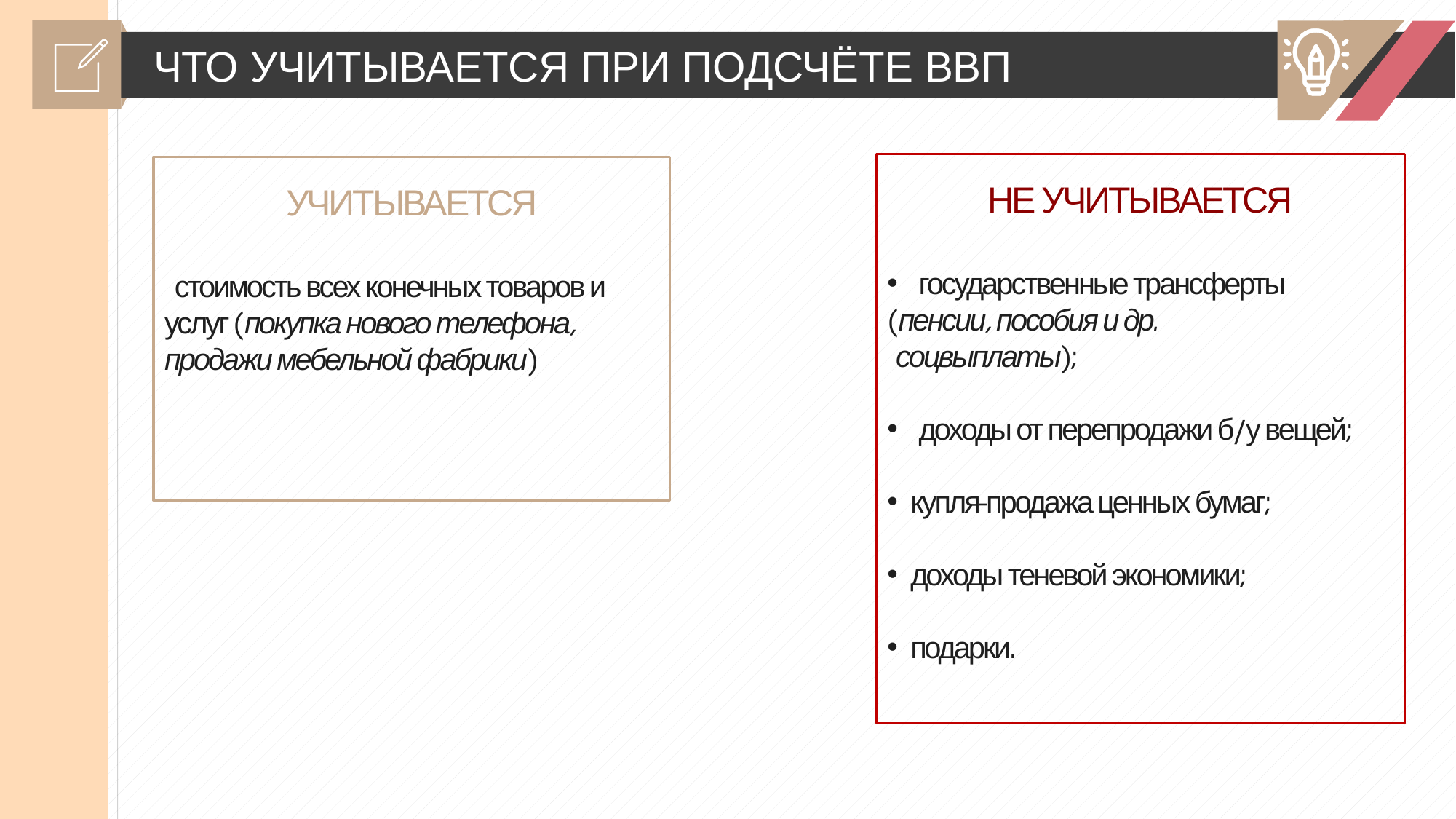

ЧТО УЧИТЫВАЕТСЯ ПРИ ПОДСЧЁТЕ ВВП

НЕ УЧИТЫВАЕТСЯ

 государственные трансферты
(пенсии, пособия и др.
 соцвыплаты);

 доходы от перепродажи б/у вещей;

купля-продажа ценных бумаг;

доходы теневой экономики;

подарки.

УЧИТЫВАЕТСЯ

стоимость всех конечных товаров и услуг (покупка нового телефона, продажи мебельной фабрики)